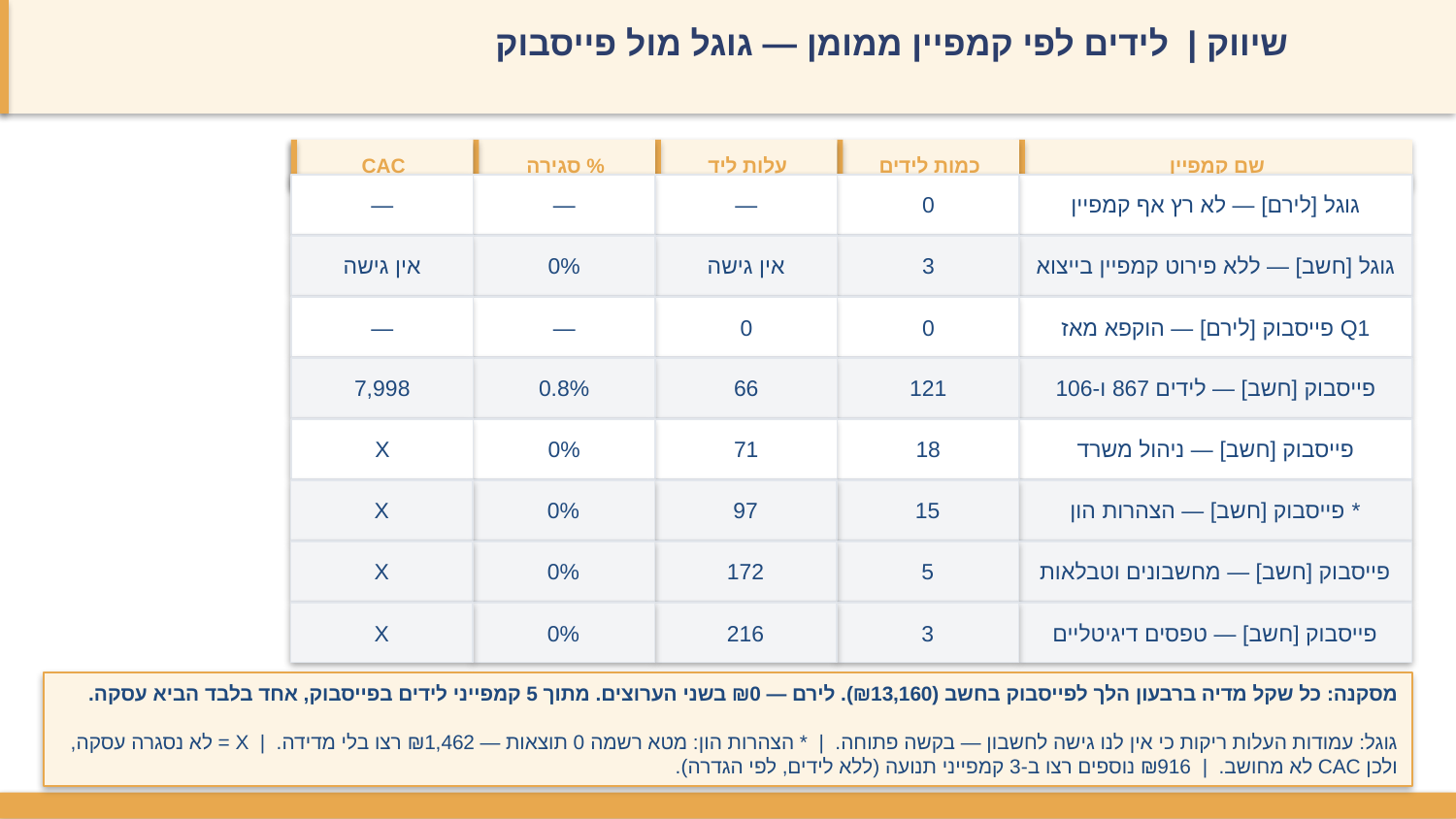

שיווק |  לידים לפי קמפיין ממומן — גוגל מול פייסבוק

CAC
% סגירה
עלות ליד
כמות לידים
שם קמפיין
—
—
—
0
גוגל [לירם] — לא רץ אף קמפיין
אין גישה
0%
אין גישה
3
גוגל [חשב] — ללא פירוט קמפיין בייצוא
—
—
0
0
פייסבוק [לירם] — הוקפא מאז Q1
7,998
0.8%
66
121
פייסבוק [חשב] — לידים 867 ו-106
X
0%
71
18
פייסבוק [חשב] — ניהול משרד
X
0%
97
15
פייסבוק [חשב] — הצהרות הון *
X
0%
172
5
פייסבוק [חשב] — מחשבונים וטבלאות
X
0%
216
3
פייסבוק [חשב] — טפסים דיגיטליים
מסקנה: כל שקל מדיה ברבעון הלך לפייסבוק בחשב (₪13,160). לירם — ₪0 בשני הערוצים. מתוך 5 קמפייני לידים בפייסבוק, אחד בלבד הביא עסקה.
גוגל: עמודות העלות ריקות כי אין לנו גישה לחשבון — בקשה פתוחה.  |  * הצהרות הון: מטא רשמה 0 תוצאות — ₪1,462 רצו בלי מדידה.  |  X = לא נסגרה עסקה, ולכן CAC לא מחושב.  |  ₪916 נוספים רצו ב-3 קמפייני תנועה (ללא לידים, לפי הגדרה).